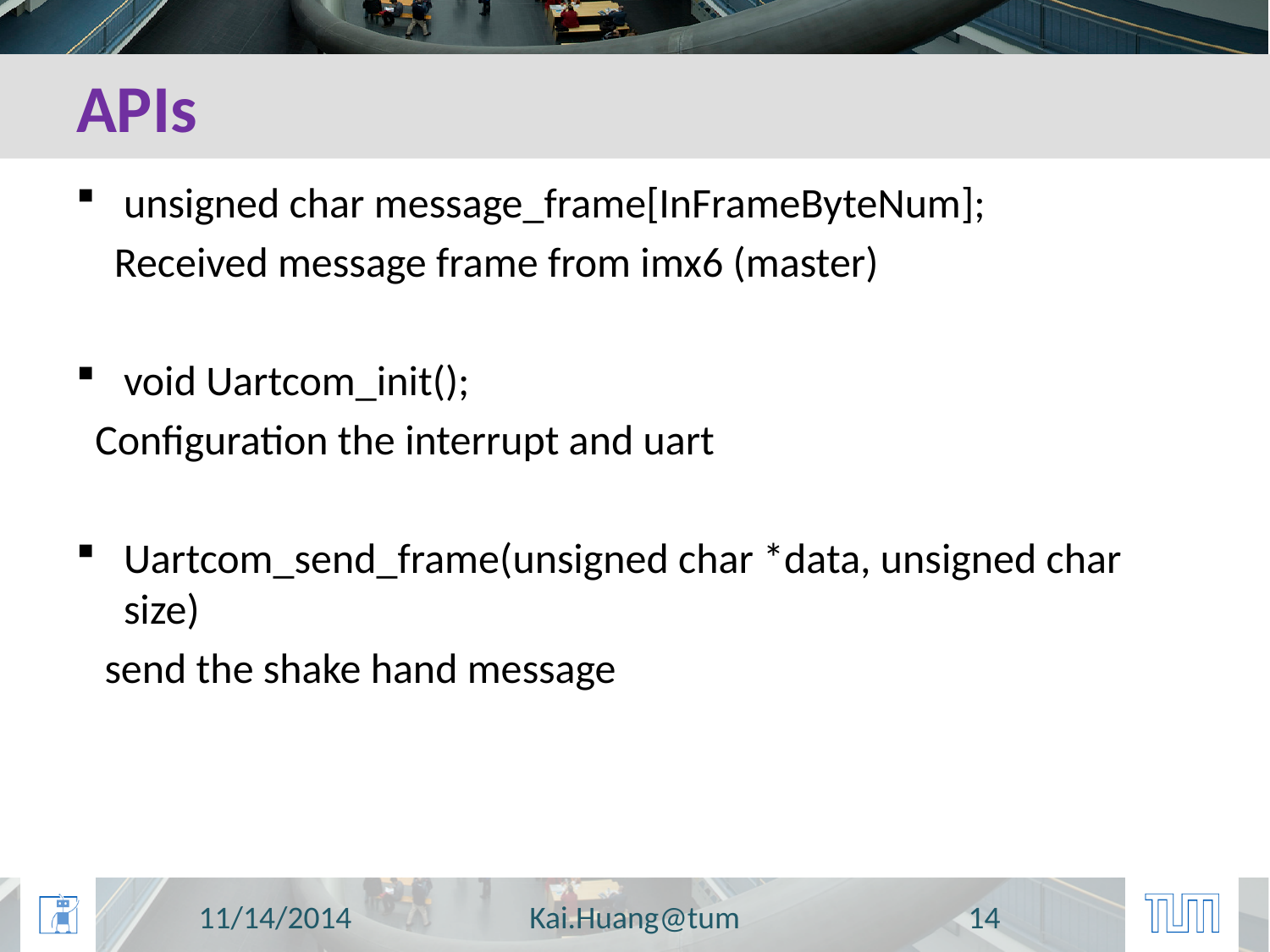

# APIs
unsigned char message_frame[InFrameByteNum];
    Received message frame from imx6 (master)

void Uartcom_init();
  Configuration the interrupt and uart

Uartcom_send_frame(unsigned char *data, unsigned char size)
   send the shake hand message

11/14/2014
Kai.Huang@tum
14